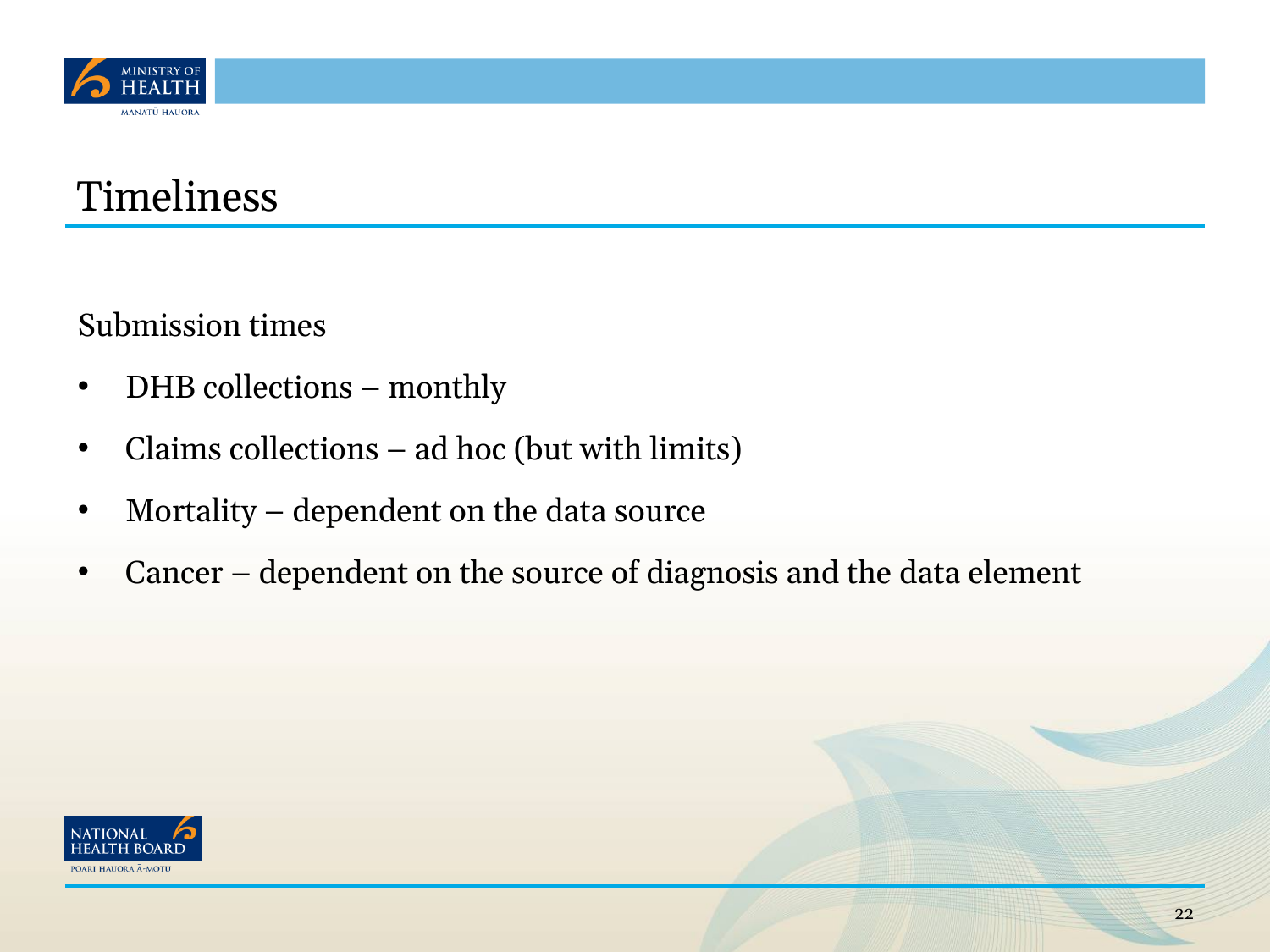

# Timeliness

Submission times
DHB collections – monthly
Claims collections – ad hoc (but with limits)
Mortality – dependent on the data source
Cancer – dependent on the source of diagnosis and the data element

22